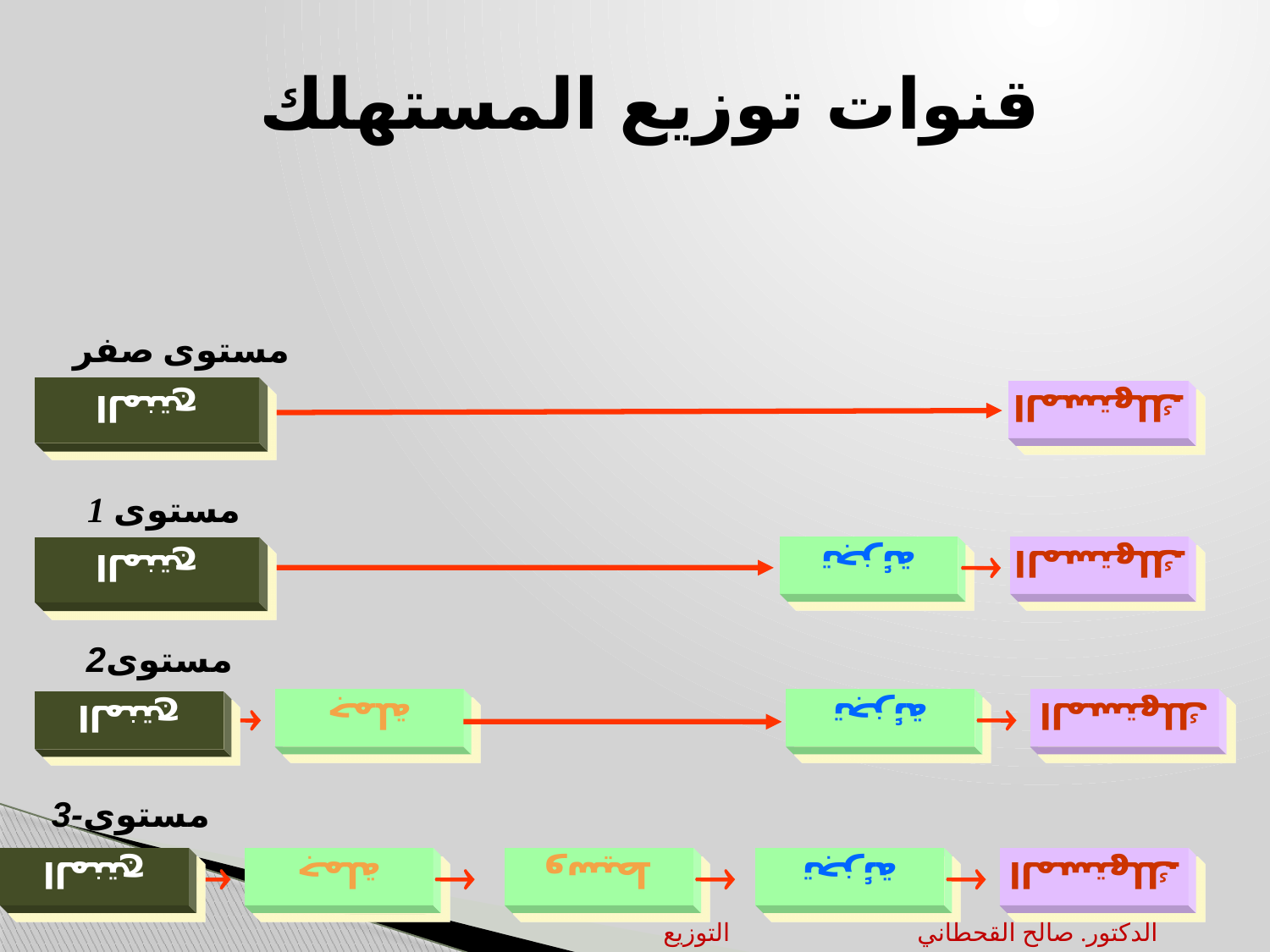

قنوات توزيع المستهلك
المنتج
مستوى صفر
المستهلك

المنتج
مستوى 1
تجزئة
المستهلك
→

المنتج
2مستوى

جملة
تجزئة
المستهلك
→
→

المنتج
3-مستوى

جملة
وسيط
تجزئة
المستهلك
→
→
→
→
التوزيع		الدكتور. صالح القحطاني